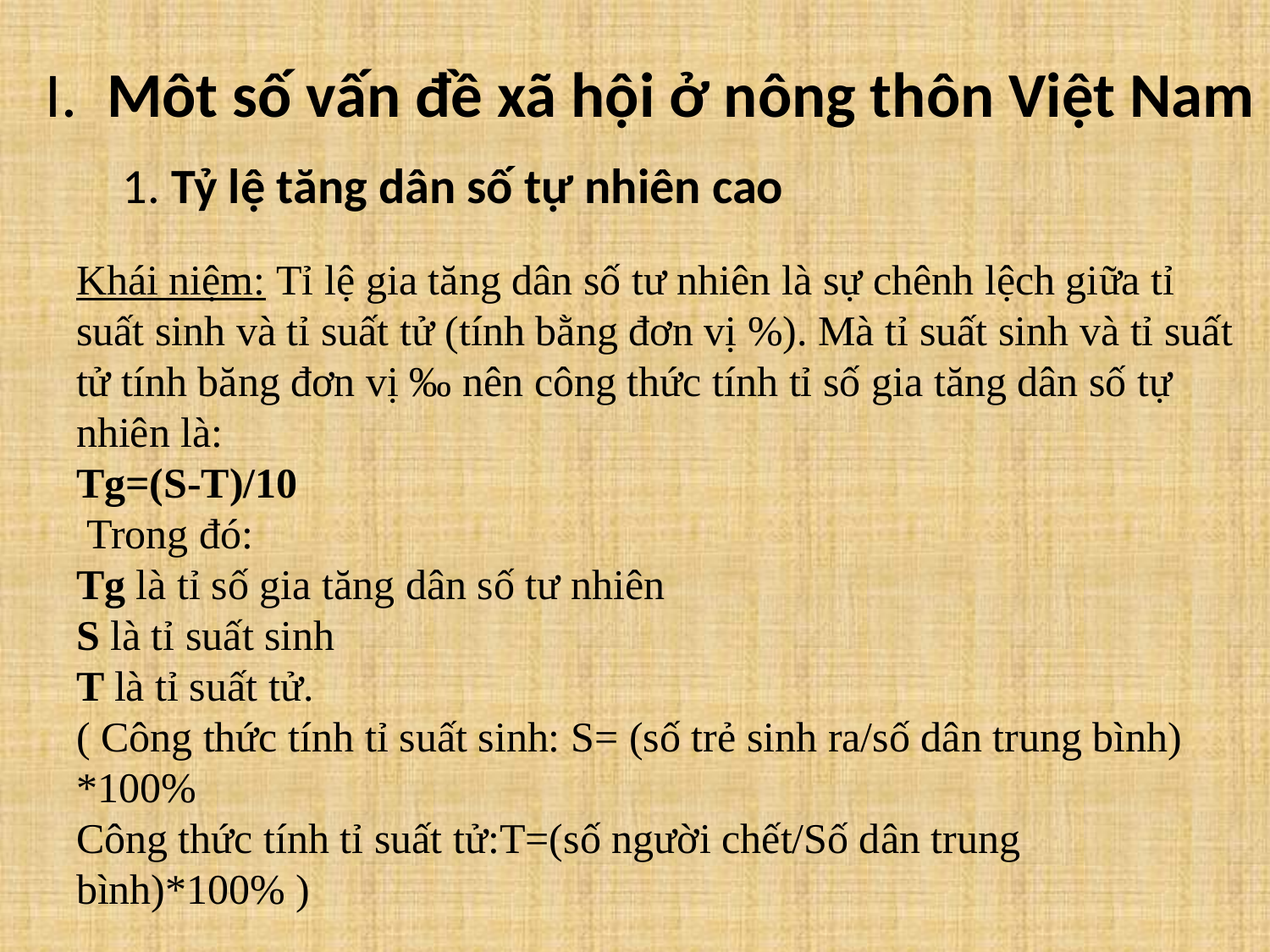

# I.  Môt số vấn đề xã hội ở nông thôn Việt Nam
1. Tỷ lệ tăng dân số tự nhiên cao
Khái niệm: Tỉ lệ gia tăng dân số tư nhiên là sự chênh lệch giữa tỉ suất sinh và tỉ suất tử (tính bằng đơn vị %). Mà tỉ suất sinh và tỉ suất tử tính băng đơn vị ‰ nên công thức tính tỉ số gia tăng dân số tự nhiên là:
Tg=(S-T)/10
 Trong đó:
Tg là tỉ số gia tăng dân số tư nhiên
S là tỉ suất sinh
T là tỉ suất tử.
( Công thức tính tỉ suất sinh: S= (số trẻ sinh ra/số dân trung bình) *100%
Công thức tính tỉ suất tử:T=(số người chết/Số dân trung bình)*100% )